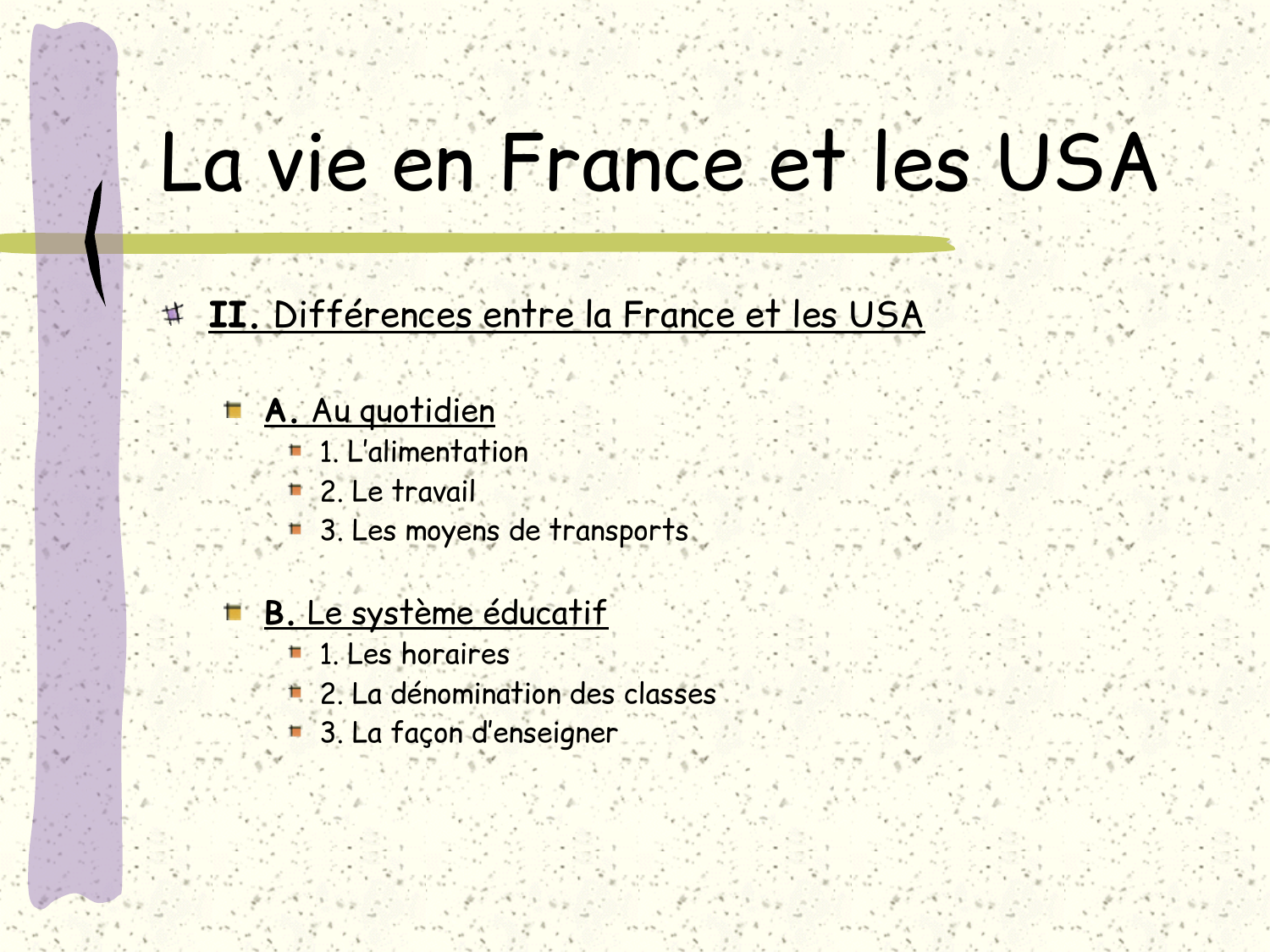

# La vie en France et les USA
II. Différences entre la France et les USA

A. Au quotidien
1. L’alimentation
2. Le travail
3. Les moyens de transports

B. Le système éducatif
1. Les horaires
2. La dénomination des classes
3. La façon d’enseigner